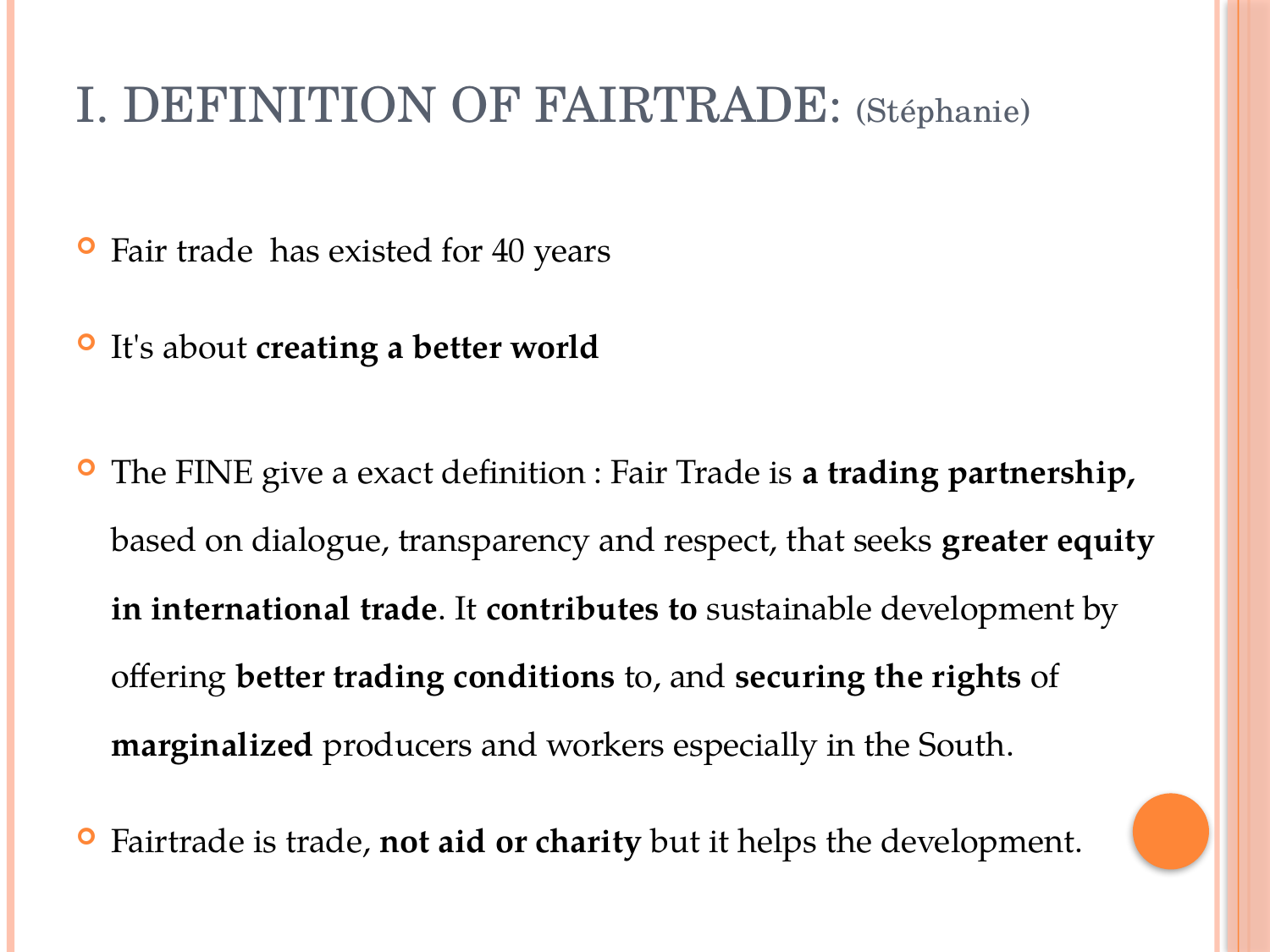

# I. Definition of Fairtrade: (Stéphanie)
Fair trade  has existed for 40 years

It's about creating a better world

The FINE give a exact definition : Fair Trade is a trading partnership, based on dialogue, transparency and respect, that seeks greater equity in international trade. It contributes to sustainable development by offering better trading conditions to, and securing the rights of  marginalized producers and workers especially in the South.

Fairtrade is trade, not aid or charity but it helps the development.